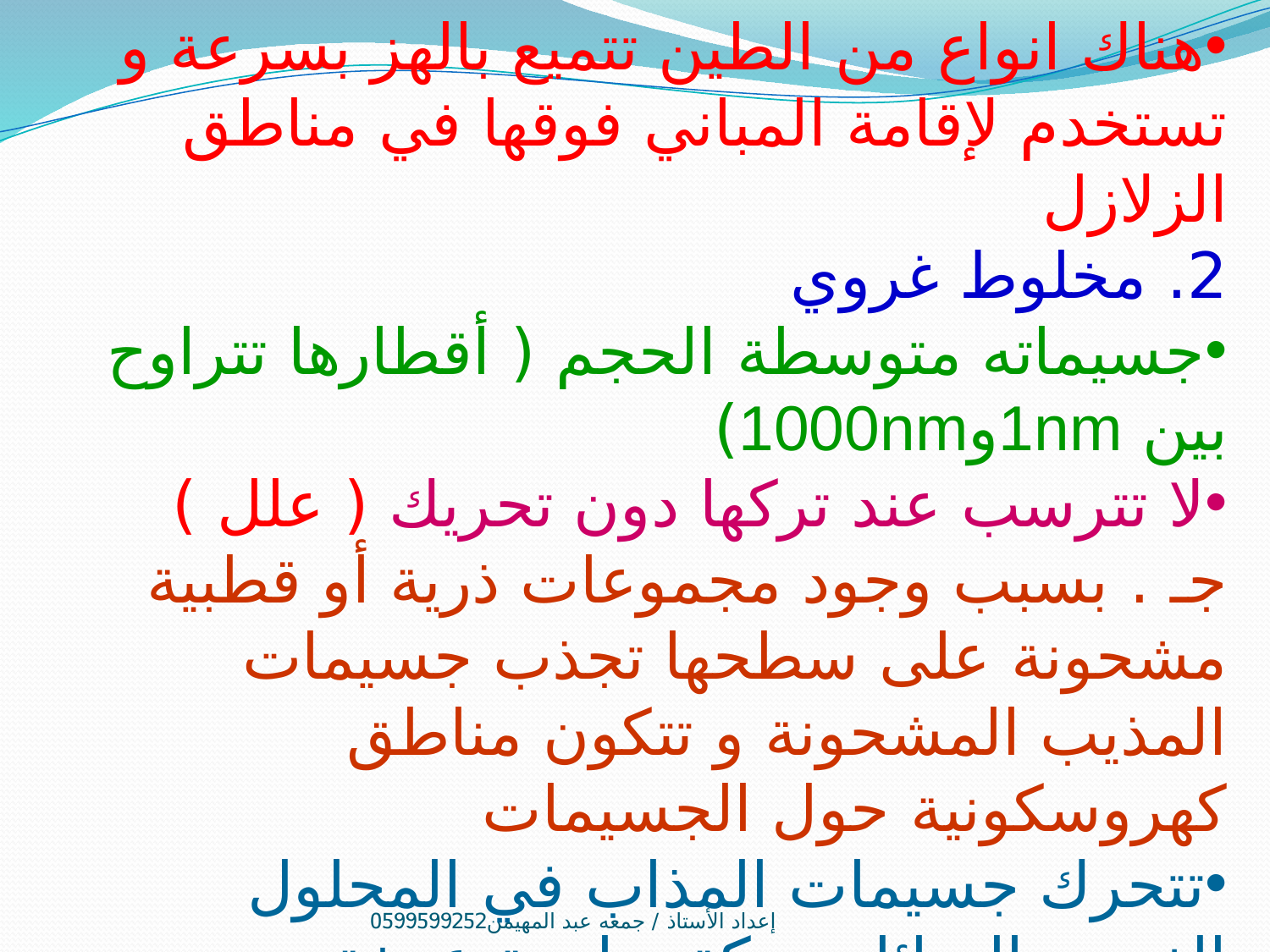

هناك انواع من الطين تتميع بالهز بسرعة و تستخدم لإقامة المباني فوقها في مناطق الزلازل
2. مخلوط غروي
جسيماته متوسطة الحجم ( أقطارها تتراوح بين 1nmو1000nm)
لا تترسب عند تركها دون تحريك ( علل )
جـ . بسبب وجود مجموعات ذرية أو قطبية مشحونة على سطحها تجذب جسيمات المذيب المشحونة و تتكون مناطق كهروسكونية حول الجسيمات
تتحرك جسيمات المذاب في المحلول الغروي السائل حركة براونية عنيفة بسبب تصادمها مع جسيمات المذيب و هذه الحركة تمنع ترسيب جسيمات المذاب

إعداد الأستاذ / جمعه عبد المهيمن0599599252